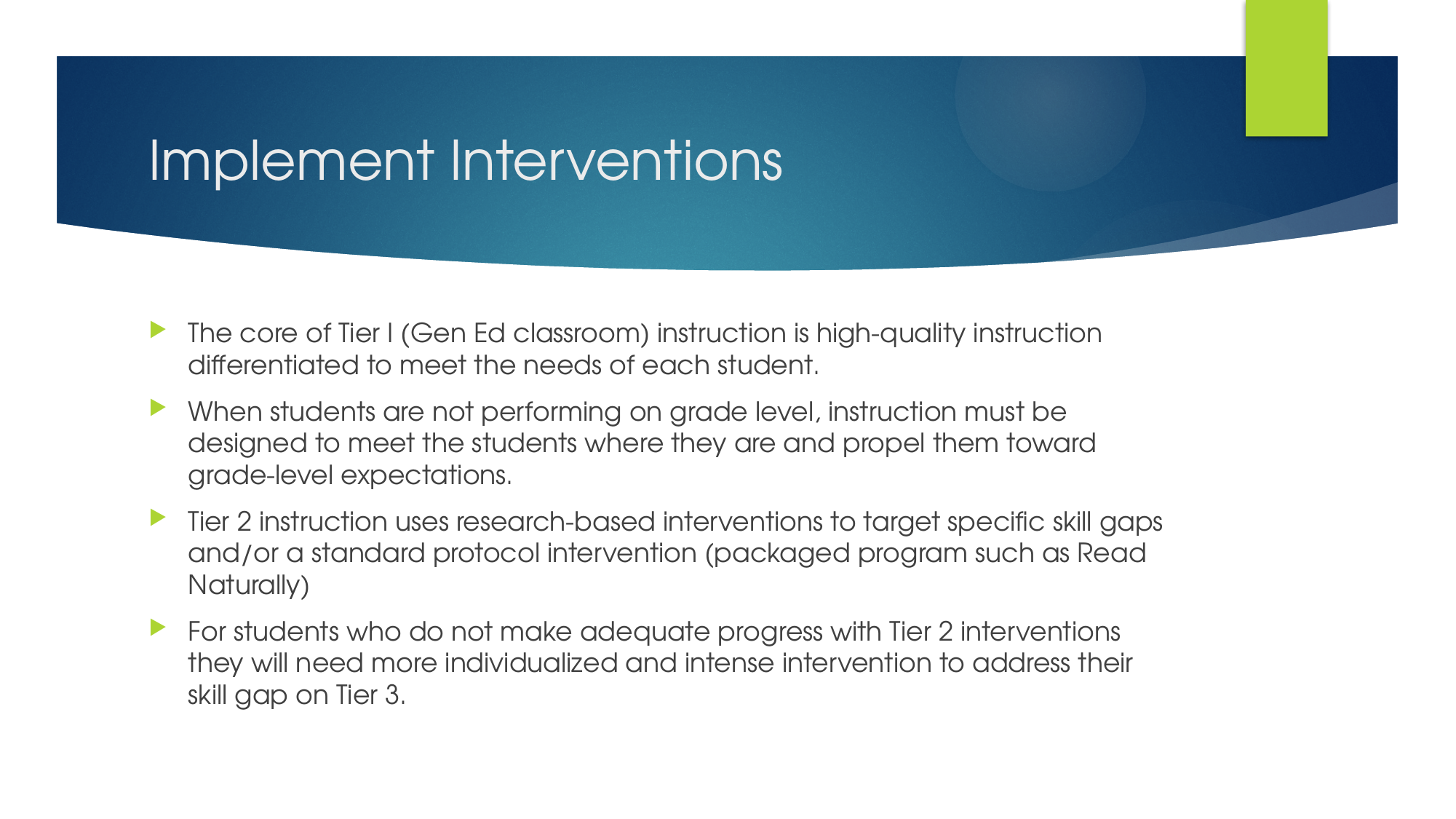

# Implement Interventions
The core of Tier I (Gen Ed classroom) instruction is high-quality instruction differentiated to meet the needs of each student.
When students are not performing on grade level, instruction must be designed to meet the students where they are and propel them toward grade-level expectations.
Tier 2 instruction uses research-based interventions to target specific skill gaps and/or a standard protocol intervention (packaged program such as Read Naturally)
For students who do not make adequate progress with Tier 2 interventions they will need more individualized and intense intervention to address their skill gap on Tier 3.